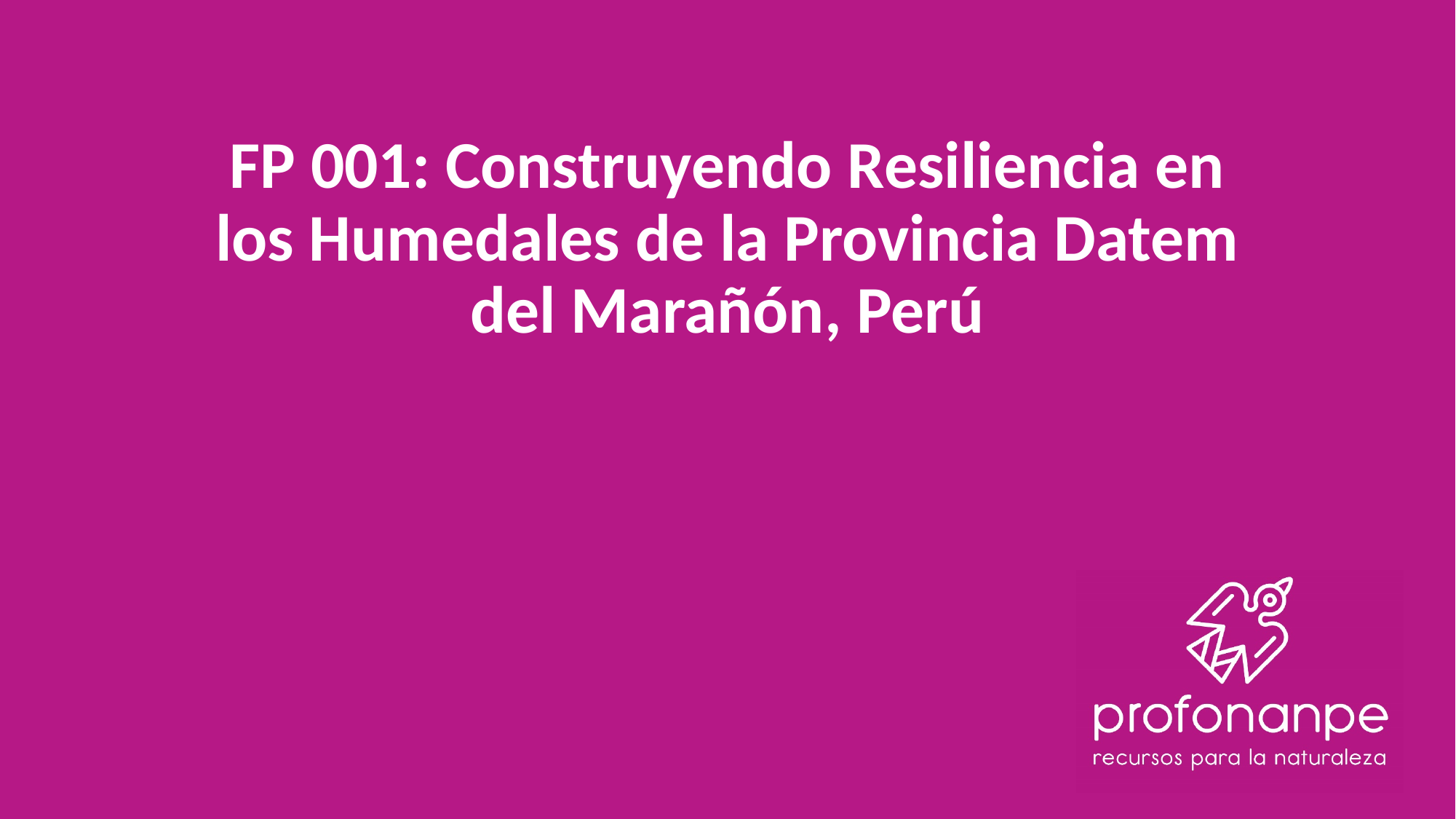

# FP 001: Construyendo Resiliencia en los Humedales de la Provincia Datem del Marañón, Perú